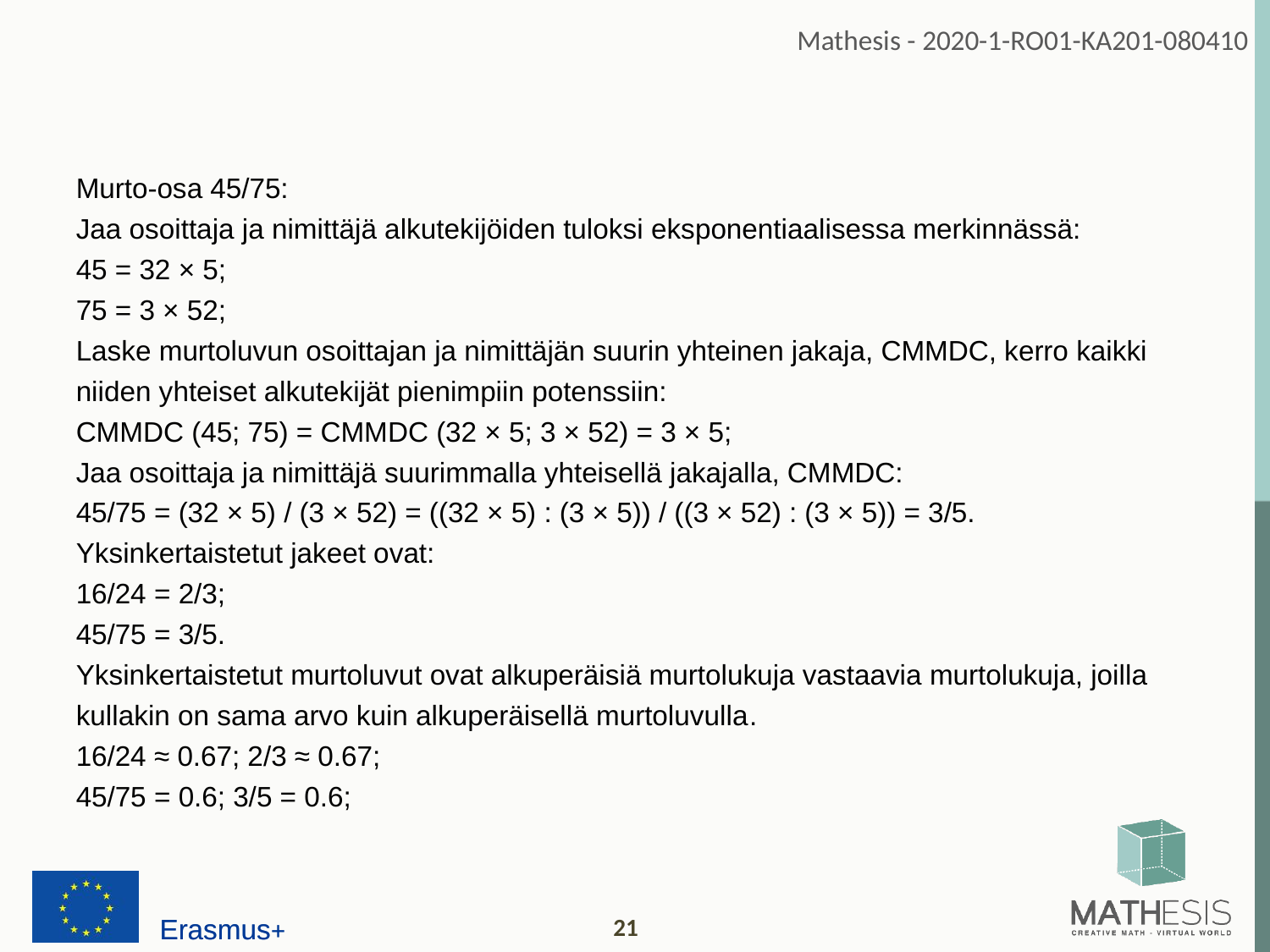

Murto-osa 45/75:
Jaa osoittaja ja nimittäjä alkutekijöiden tuloksi eksponentiaalisessa merkinnässä:
45 = 32 × 5;
75 = 3 × 52;
Laske murtoluvun osoittajan ja nimittäjän suurin yhteinen jakaja, CMMDC, kerro kaikki niiden yhteiset alkutekijät pienimpiin potenssiin:
CMMDC (45; 75) = CMMDC (32 × 5; 3 × 52) = 3 × 5;
Jaa osoittaja ja nimittäjä suurimmalla yhteisellä jakajalla, CMMDC:
45/75 = (32 × 5) / (3 × 52) = ((32 × 5) : (3 × 5)) / ((3 × 52) : (3 × 5)) = 3/5.
Yksinkertaistetut jakeet ovat:
16/24 = 2/3;
45/75 = 3/5.
Yksinkertaistetut murtoluvut ovat alkuperäisiä murtolukuja vastaavia murtolukuja, joilla kullakin on sama arvo kuin alkuperäisellä murtoluvulla.
16/24 ≈ 0.67; 2/3 ≈ 0.67;
45/75 = 0.6; 3/5 = 0.6;